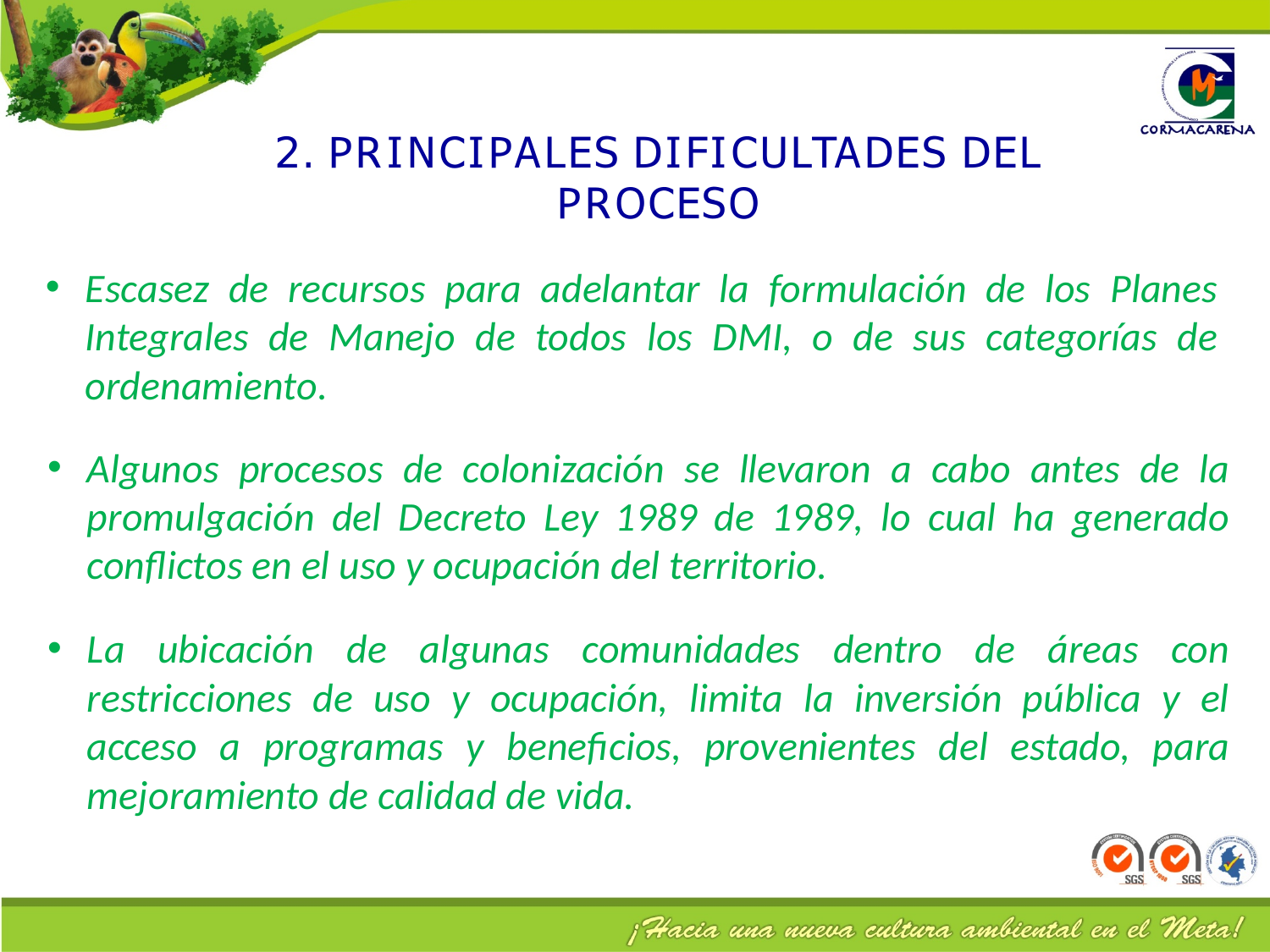

# 2. PRINCIPALES DIFICULTADES DEL PROCESO
Escasez de recursos para adelantar la formulación de los Planes Integrales de Manejo de todos los DMI, o de sus categorías de ordenamiento.
Algunos procesos de colonización se llevaron a cabo antes de la promulgación del Decreto Ley 1989 de 1989, lo cual ha generado conflictos en el uso y ocupación del territorio.
La ubicación de algunas comunidades dentro de áreas con restricciones de uso y ocupación, limita la inversión pública y el acceso a programas y beneficios, provenientes del estado, para mejoramiento de calidad de vida.